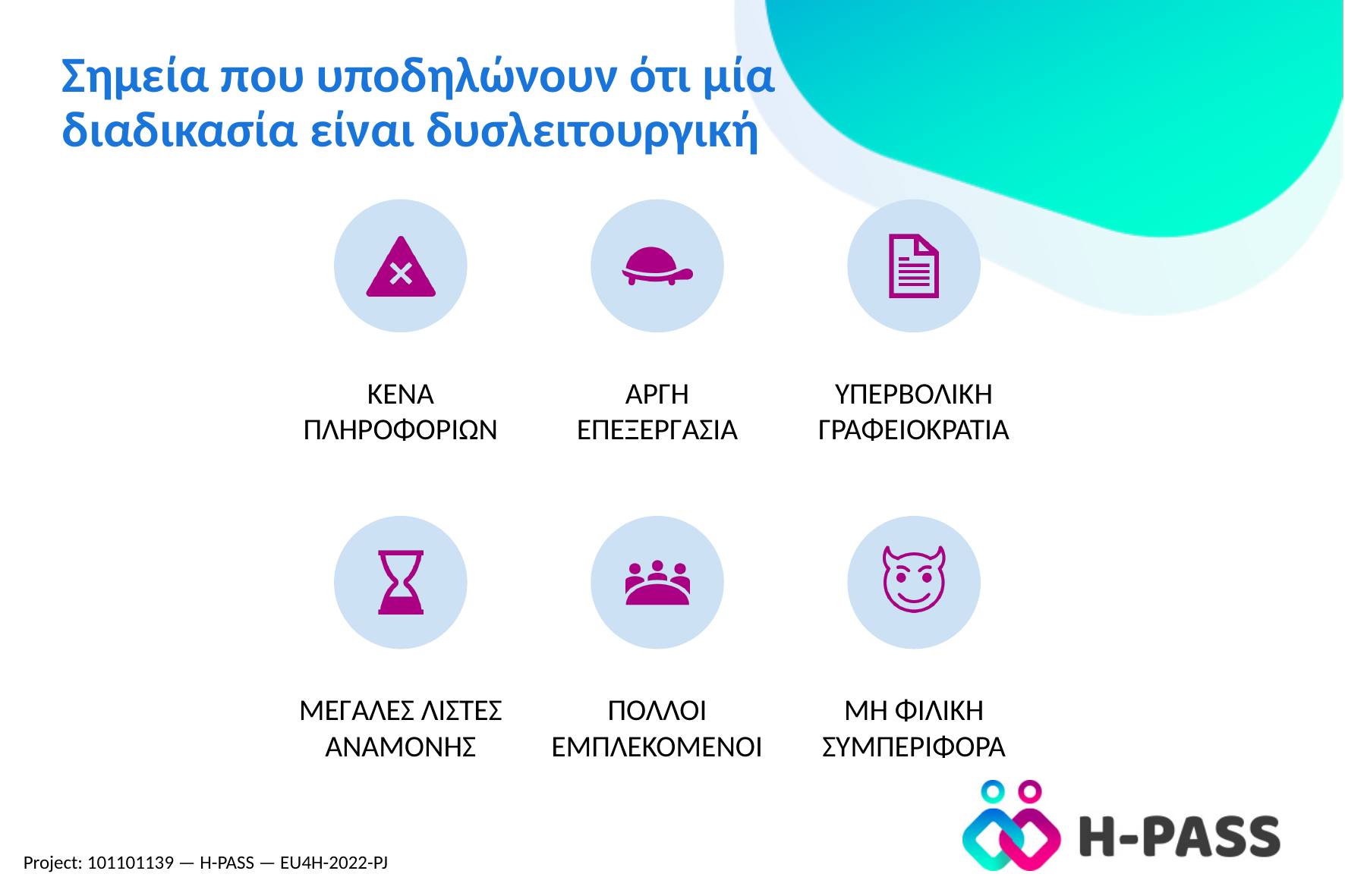

# Σημεία που υποδηλώνουν ότι μία διαδικασία είναι δυσλειτουργική
Κενα πληροφοριων
Αργη επεξεργασια
Υπερβολικη γραφειοκρατια
ΜΕΓΑΛΕΣ λιστεσ αναμονης
Πολλοι ΕΜΠΛΕΚΟΜΕΝΟΙ
Μη φιλικη συμπεριφορα

Project: 101101139 — H-PASS — EU4H-2022-PJ